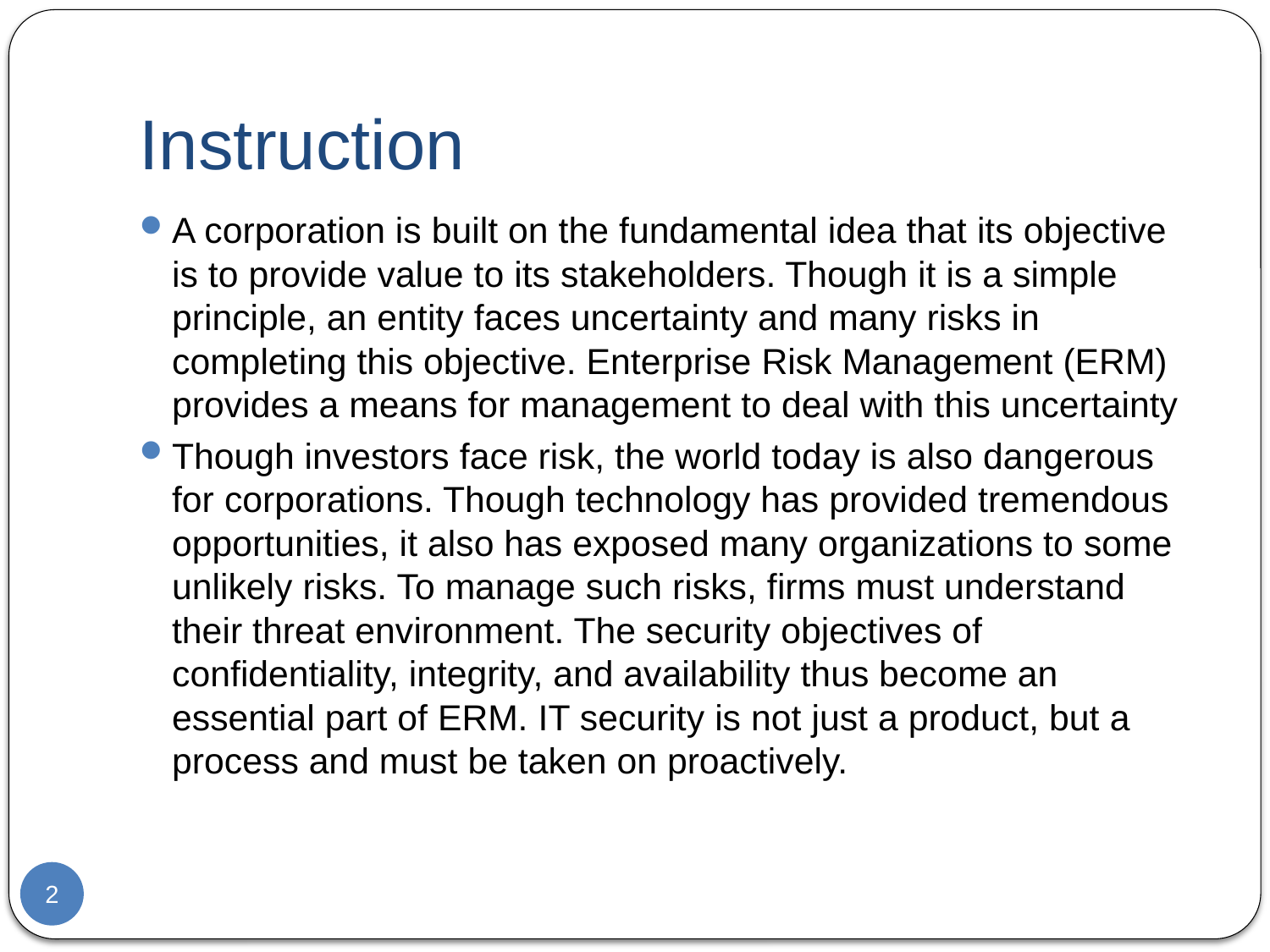

# Instruction
A corporation is built on the fundamental idea that its objective is to provide value to its stakeholders. Though it is a simple principle, an entity faces uncertainty and many risks in completing this objective. Enterprise Risk Management (ERM) provides a means for management to deal with this uncertainty
Though investors face risk, the world today is also dangerous for corporations. Though technology has provided tremendous opportunities, it also has exposed many organizations to some unlikely risks. To manage such risks, firms must understand their threat environment. The security objectives of confidentiality, integrity, and availability thus become an essential part of ERM. IT security is not just a product, but a process and must be taken on proactively.
2